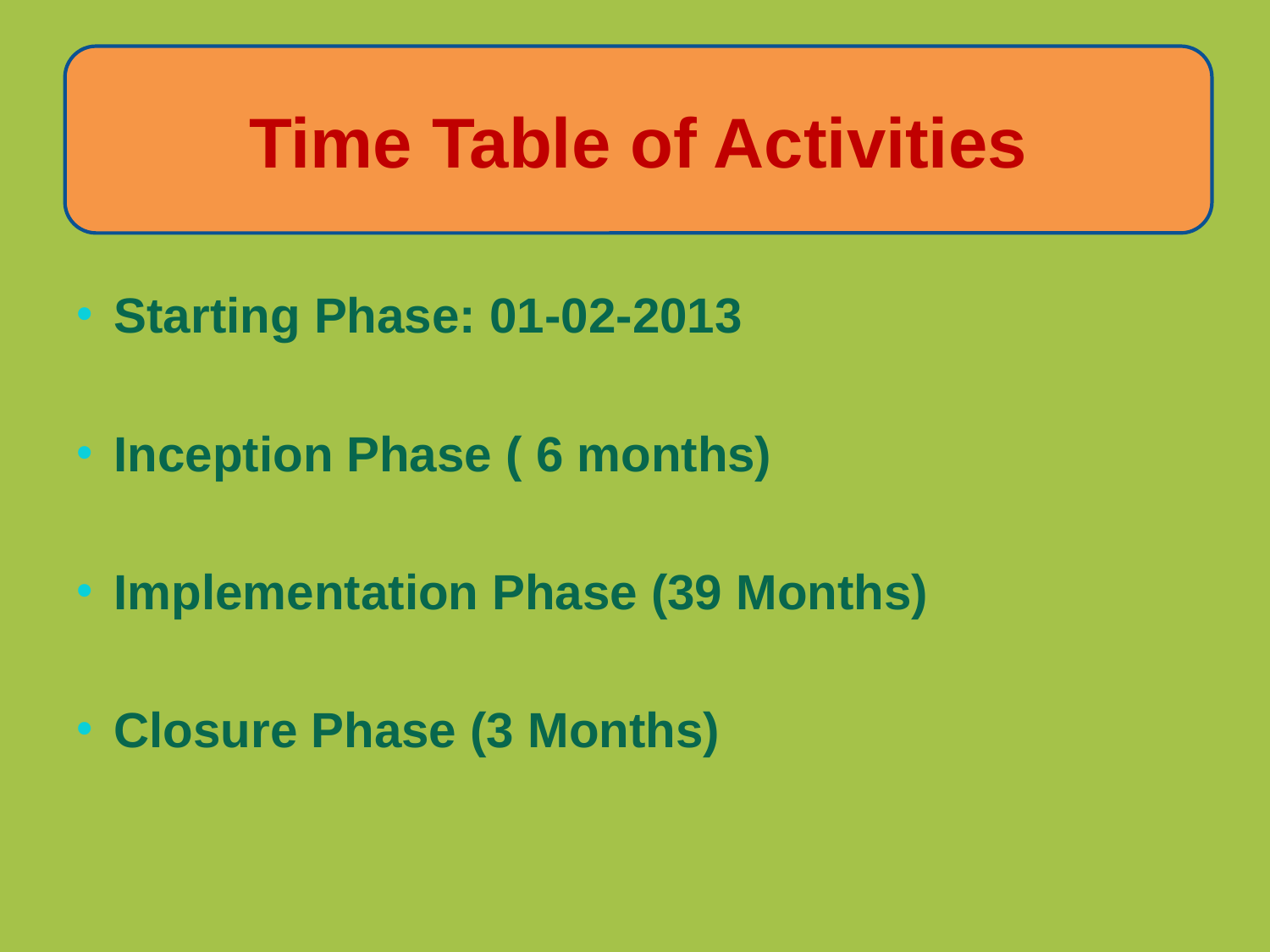

Time Table of Activities
#
Starting Phase: 01-02-2013

Inception Phase ( 6 months)

Implementation Phase (39 Months)

Closure Phase (3 Months)